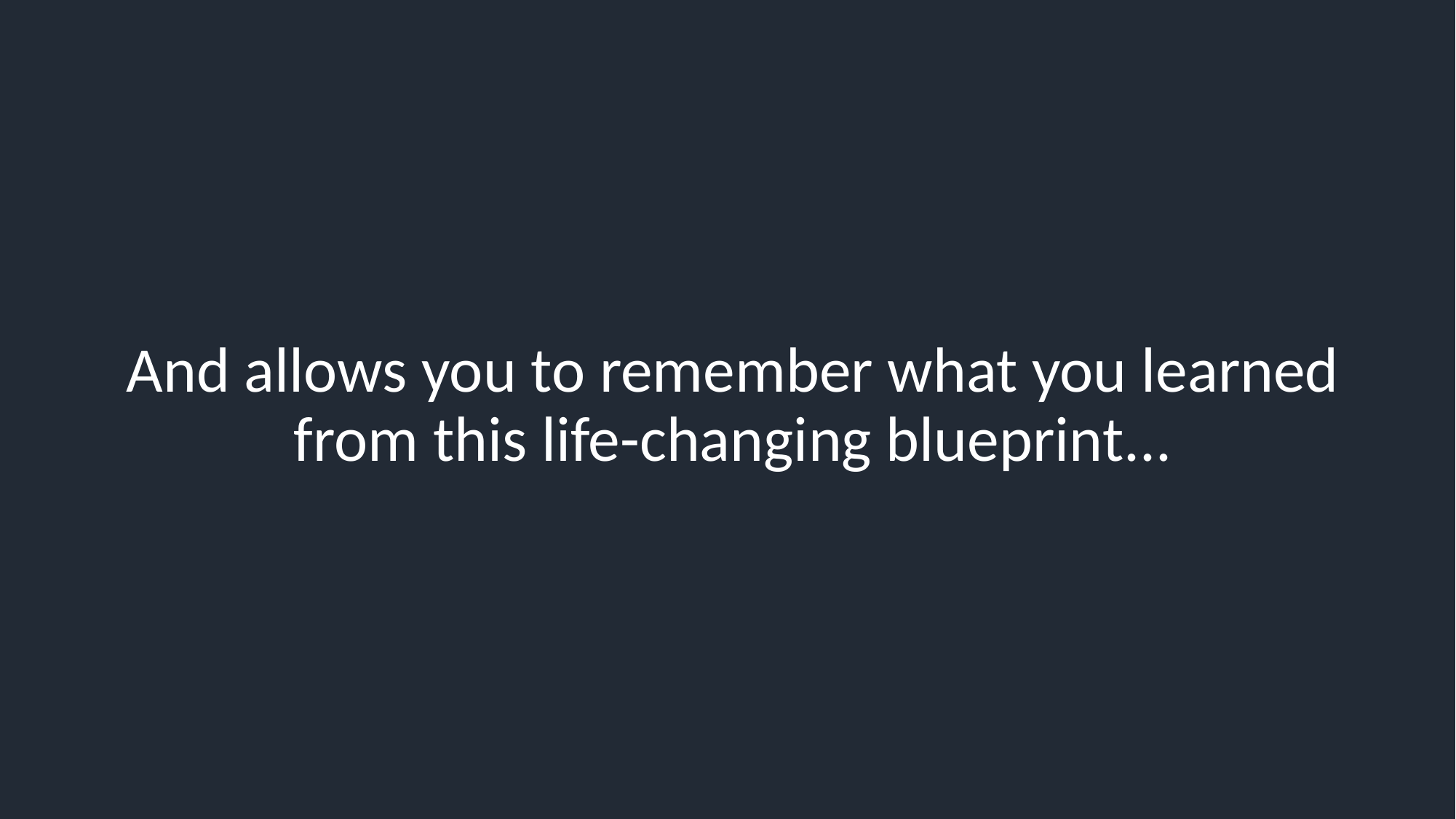

And allows you to remember what you learned from this life-changing blueprint...